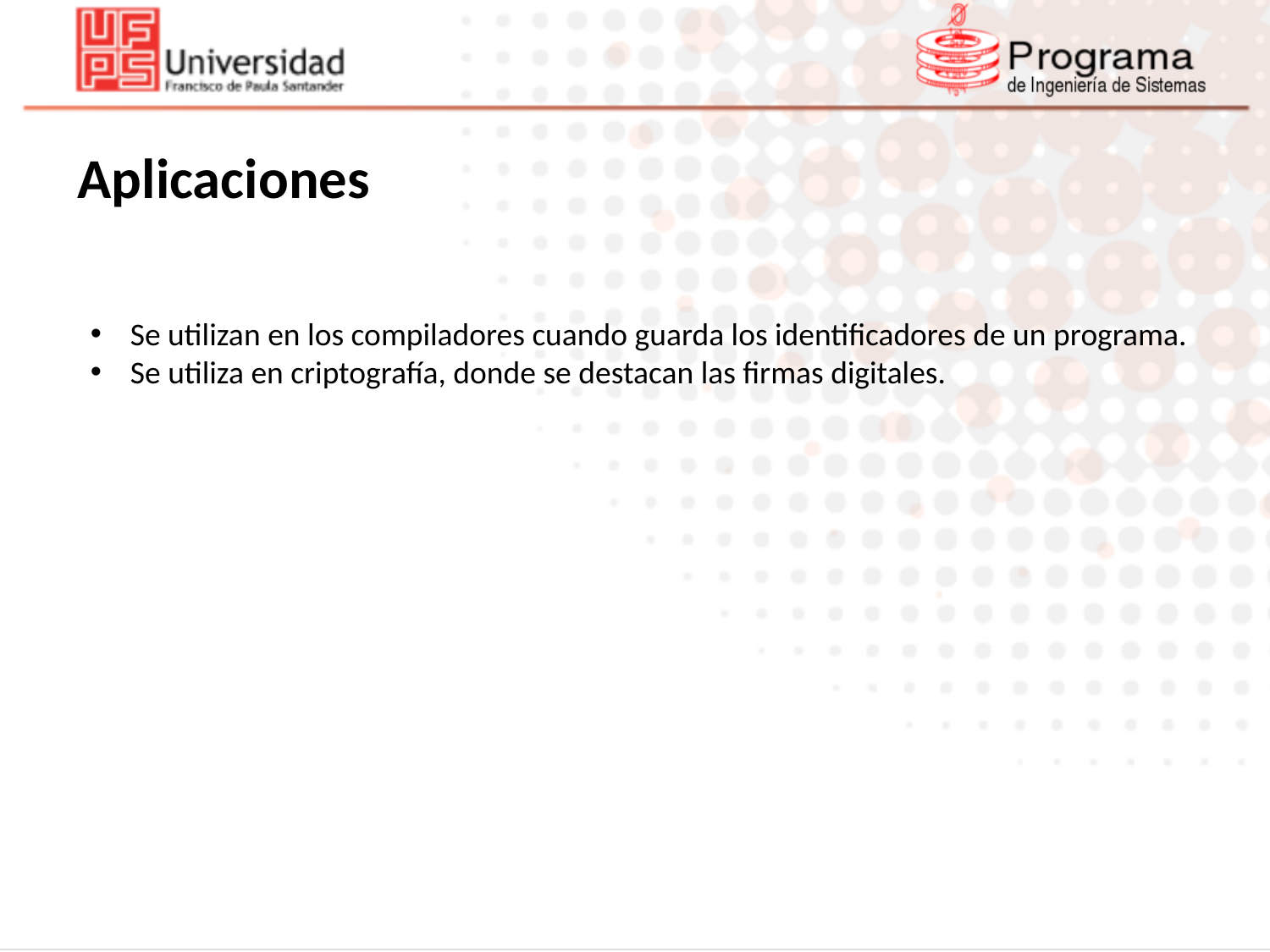

Aplicaciones
Se utilizan en los compiladores cuando guarda los identificadores de un programa.
Se utiliza en criptografía, donde se destacan las firmas digitales.